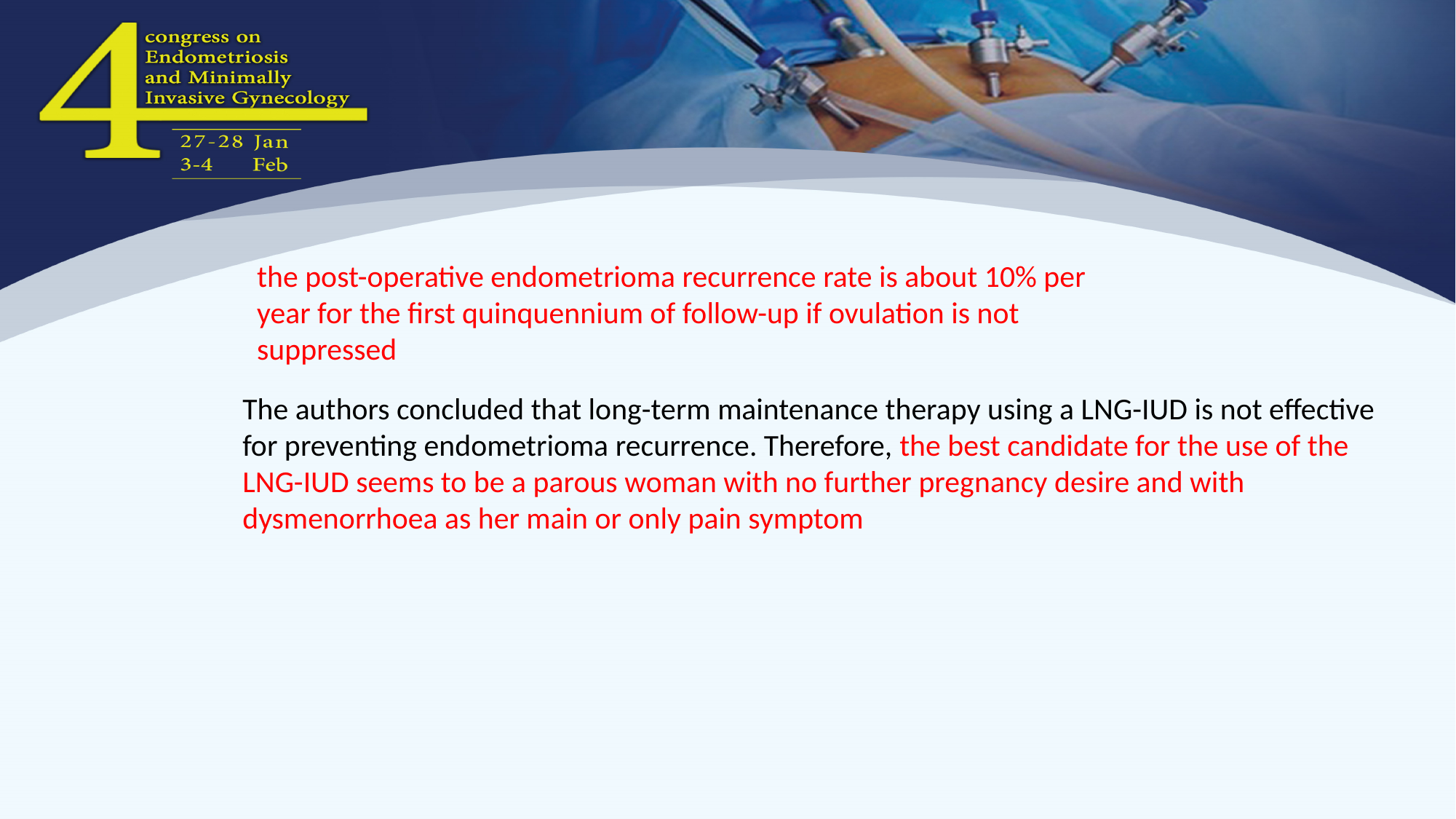

the post-operative endometrioma recurrence rate is about 10% per year for the first quinquennium of follow-up if ovulation is not suppressed
The authors concluded that long-term maintenance therapy using a LNG-IUD is not effective for preventing endometrioma recurrence. Therefore, the best candidate for the use of the LNG-IUD seems to be a parous woman with no further pregnancy desire and with dysmenorrhoea as her main or only pain symptom